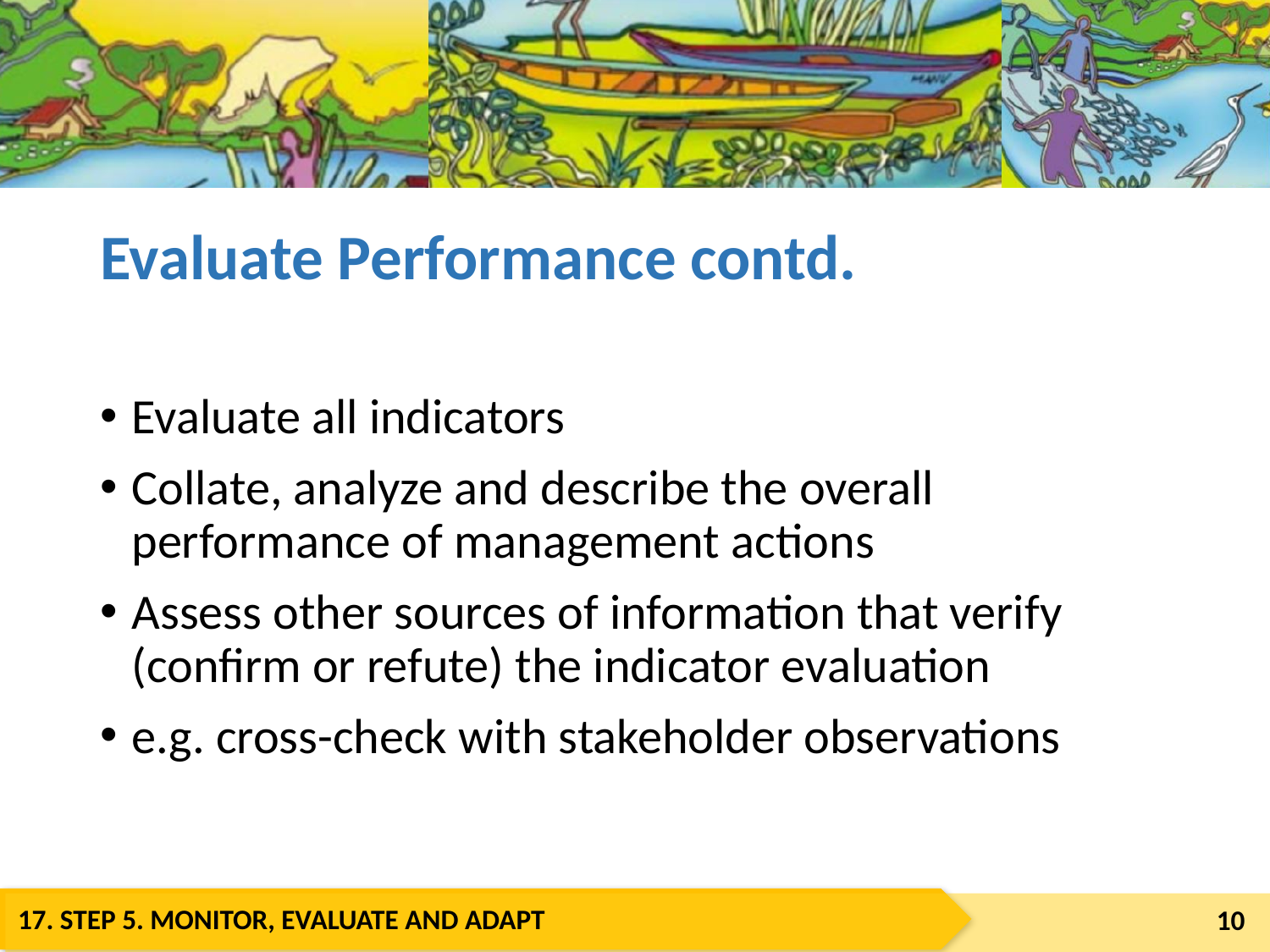

# Evaluate Performance contd.
Evaluate all indicators
Collate, analyze and describe the overall performance of management actions
Assess other sources of information that verify (confirm or refute) the indicator evaluation
e.g. cross-check with stakeholder observations

10